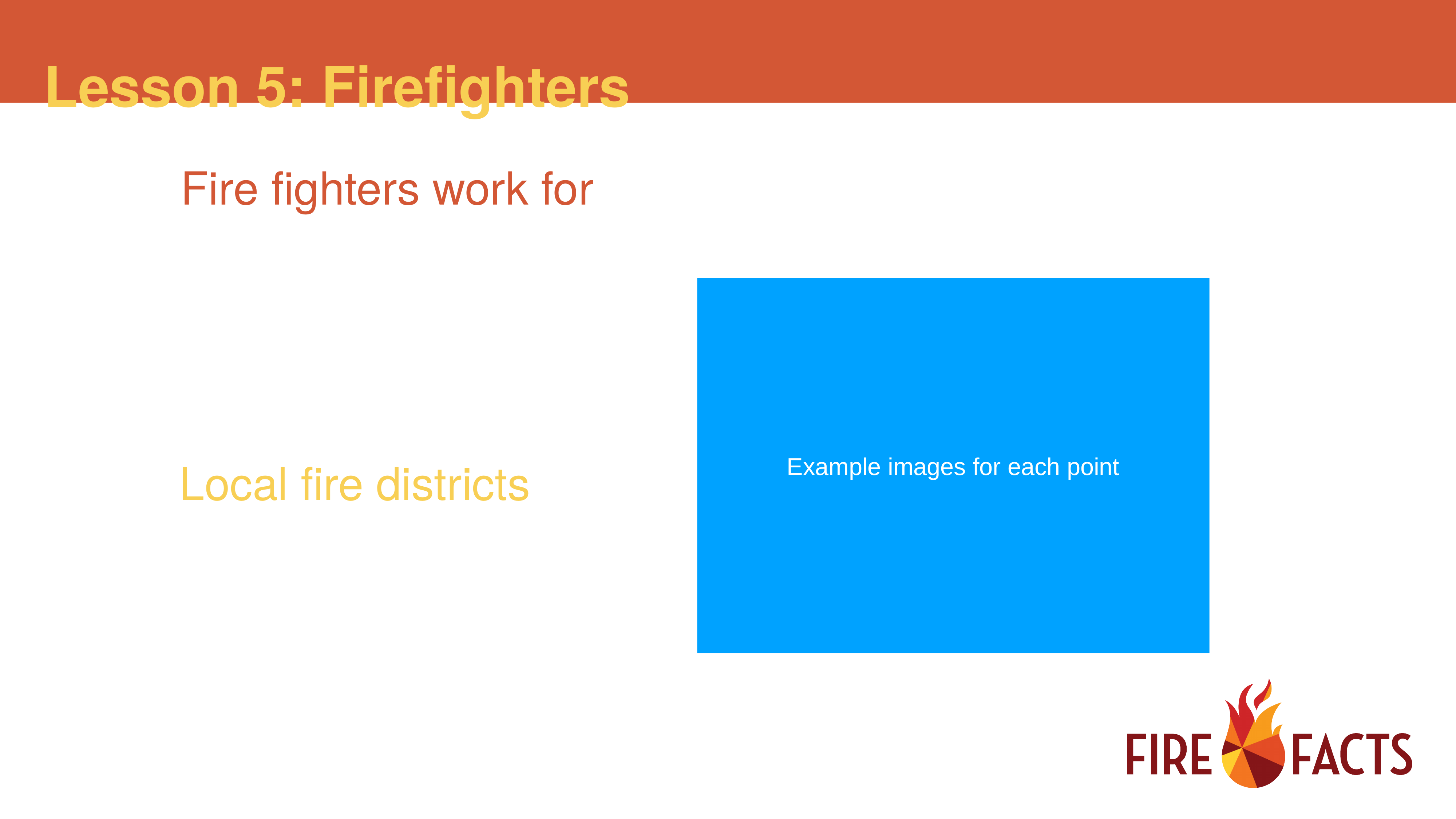

Fire fighters work for
 Local fire districts
Example images for each point